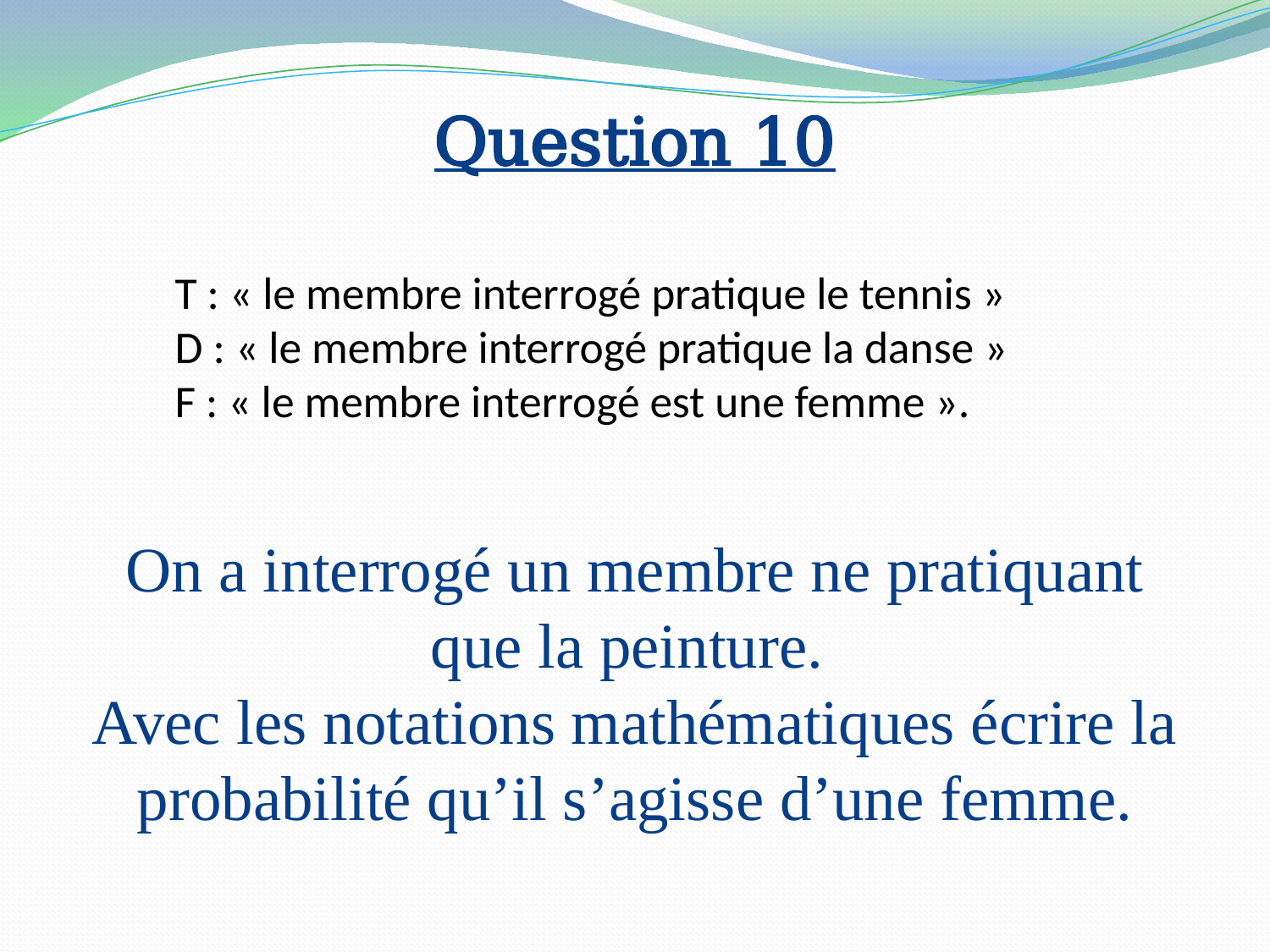

Question 10
# T : « le membre interrogé pratique le tennis » D : « le membre interrogé pratique la danse » F : « le membre interrogé est une femme ».
On a interrogé un membre ne pratiquant que la peinture.
Avec les notations mathématiques écrire la probabilité qu’il s’agisse d’une femme.